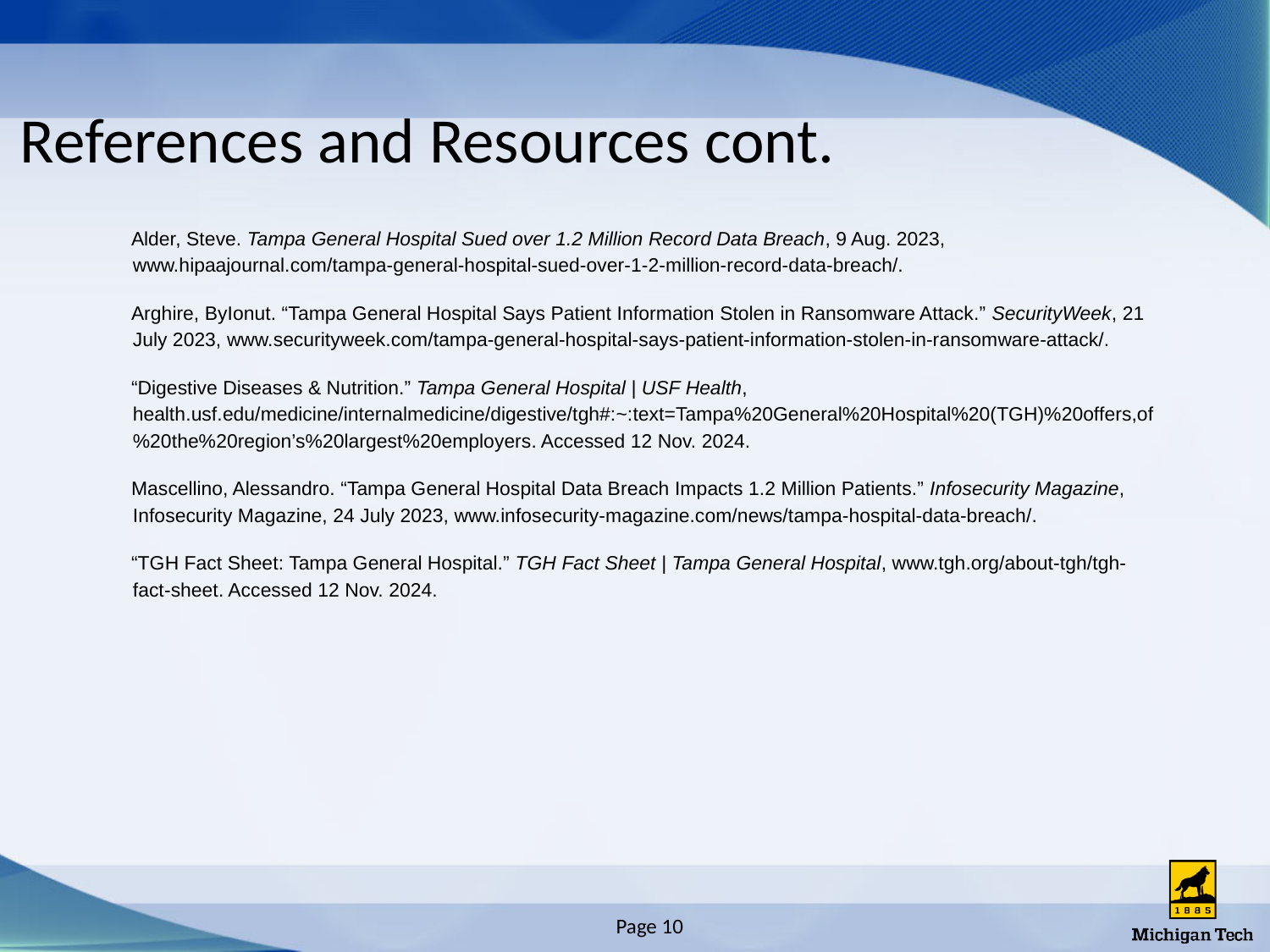

# References and Resources cont.
Alder, Steve. Tampa General Hospital Sued over 1.2 Million Record Data Breach, 9 Aug. 2023, www.hipaajournal.com/tampa-general-hospital-sued-over-1-2-million-record-data-breach/.
Arghire, ByIonut. “Tampa General Hospital Says Patient Information Stolen in Ransomware Attack.” SecurityWeek, 21 July 2023, www.securityweek.com/tampa-general-hospital-says-patient-information-stolen-in-ransomware-attack/.
“Digestive Diseases & Nutrition.” Tampa General Hospital | USF Health, health.usf.edu/medicine/internalmedicine/digestive/tgh#:~:text=Tampa%20General%20Hospital%20(TGH)%20offers,of%20the%20region’s%20largest%20employers. Accessed 12 Nov. 2024.
Mascellino, Alessandro. “Tampa General Hospital Data Breach Impacts 1.2 Million Patients.” Infosecurity Magazine, Infosecurity Magazine, 24 July 2023, www.infosecurity-magazine.com/news/tampa-hospital-data-breach/.
“TGH Fact Sheet: Tampa General Hospital.” TGH Fact Sheet | Tampa General Hospital, www.tgh.org/about-tgh/tgh-fact-sheet. Accessed 12 Nov. 2024.